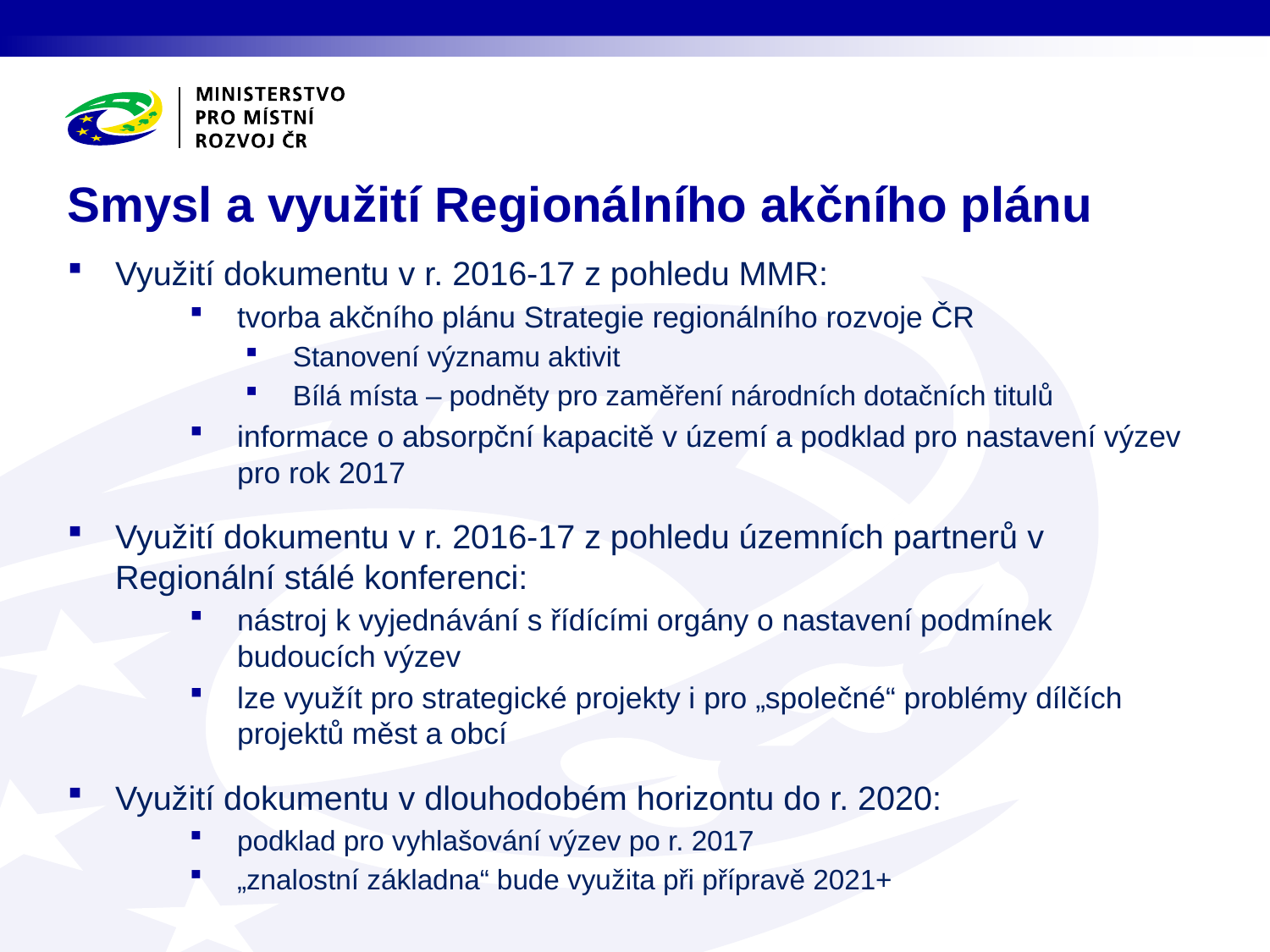

# Smysl a využití Regionálního akčního plánu
Využití dokumentu v r. 2016-17 z pohledu MMR:
tvorba akčního plánu Strategie regionálního rozvoje ČR
Stanovení významu aktivit
Bílá místa – podněty pro zaměření národních dotačních titulů
informace o absorpční kapacitě v území a podklad pro nastavení výzev pro rok 2017
Využití dokumentu v r. 2016-17 z pohledu územních partnerů v Regionální stálé konferenci:
nástroj k vyjednávání s řídícími orgány o nastavení podmínek budoucích výzev
lze využít pro strategické projekty i pro „společné“ problémy dílčích projektů měst a obcí
Využití dokumentu v dlouhodobém horizontu do r. 2020:
podklad pro vyhlašování výzev po r. 2017
„znalostní základna“ bude využita při přípravě 2021+